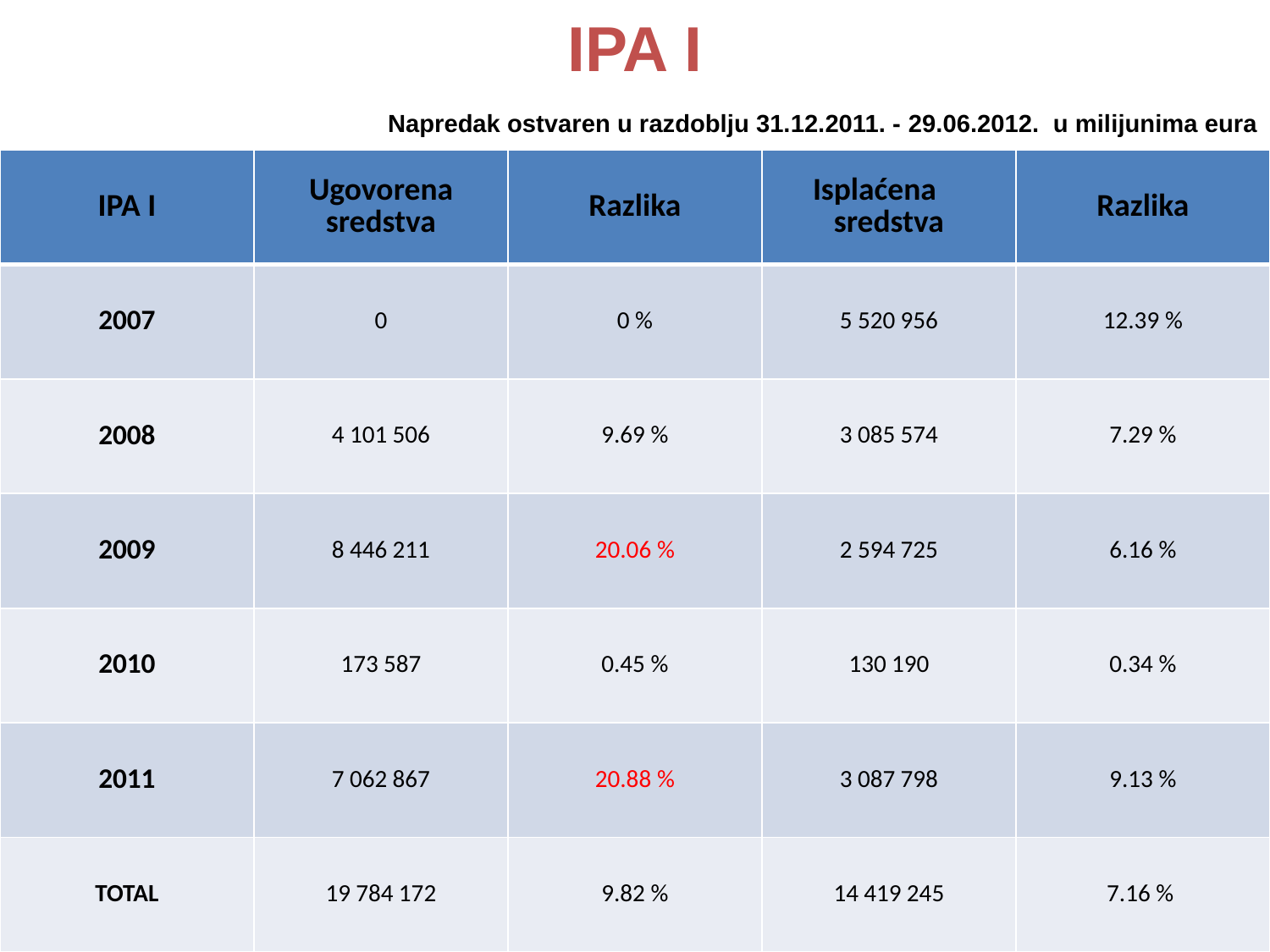

IPA I
Napredak ostvaren u razdoblju 31.12.2011. - 29.06.2012.  u milijunima eura
| IPA I | Ugovorena sredstva | Razlika | Isplaćena sredstva | Razlika |
| --- | --- | --- | --- | --- |
| 2007 | 0 | 0 % | 5 520 956 | 12.39 % |
| 2008 | 4 101 506 | 9.69 % | 3 085 574 | 7.29 % |
| 2009 | 8 446 211 | 20.06 % | 2 594 725 | 6.16 % |
| 2010 | 173 587 | 0.45 % | 130 190 | 0.34 % |
| 2011 | 7 062 867 | 20.88 % | 3 087 798 | 9.13 % |
| TOTAL | 19 784 172 | 9.82 % | 14 419 245 | 7.16 % |